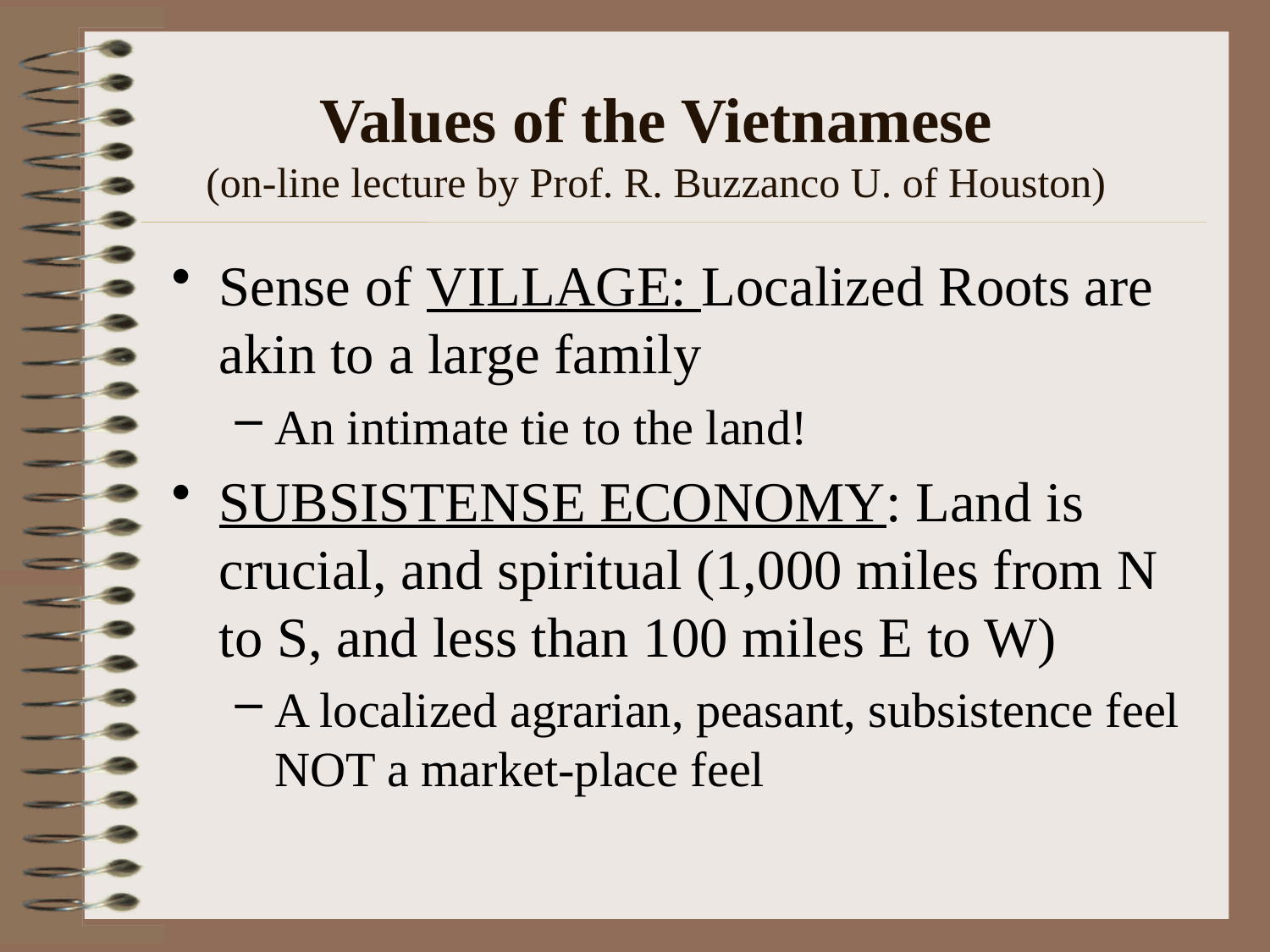

# Values of the Vietnamese (on-line lecture by Prof. R. Buzzanco U. of Houston)
Sense of VILLAGE: Localized Roots are akin to a large family
An intimate tie to the land!
SUBSISTENSE ECONOMY: Land is crucial, and spiritual (1,000 miles from N to S, and less than 100 miles E to W)
A localized agrarian, peasant, subsistence feel NOT a market-place feel